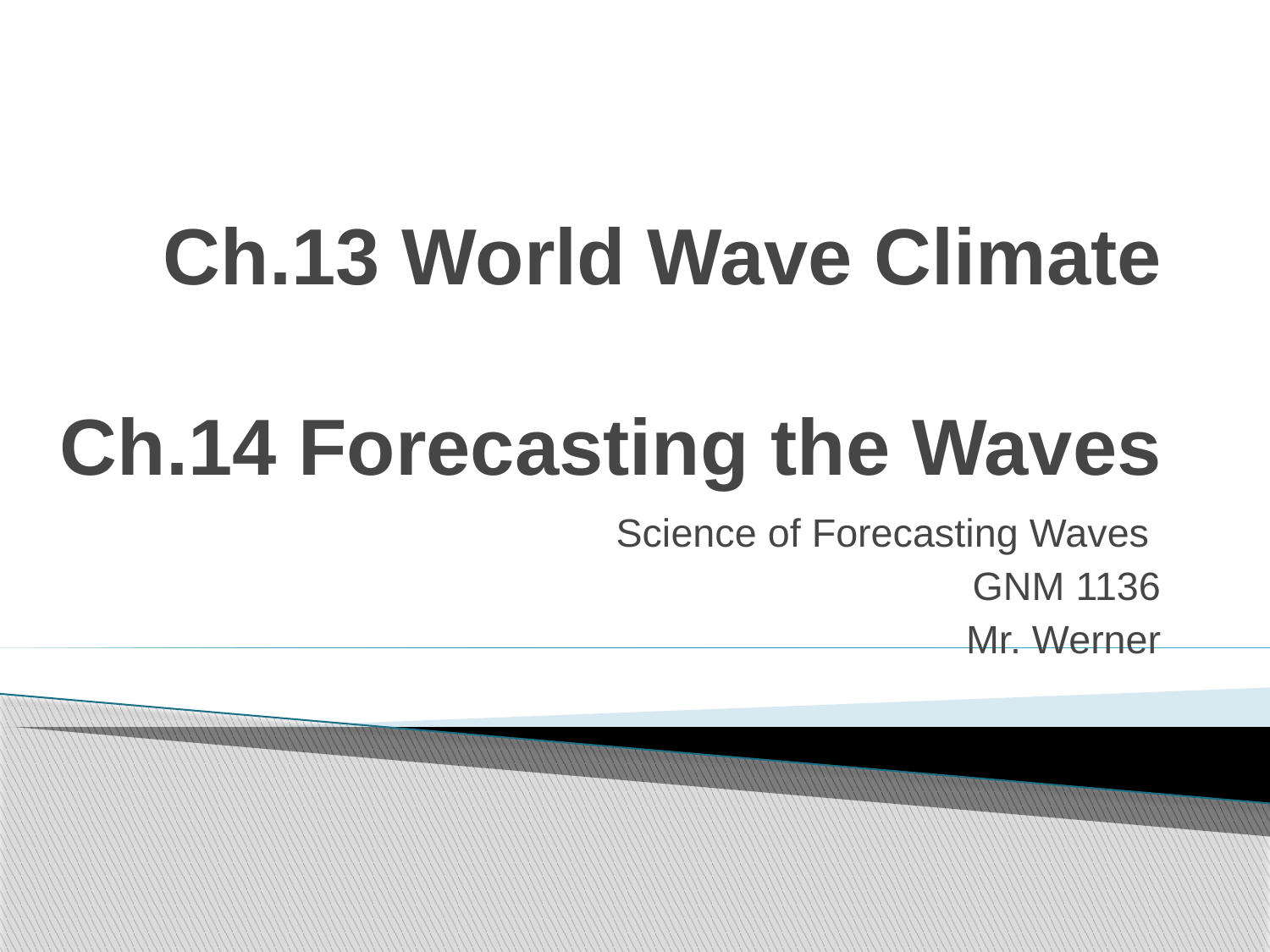

# Ch.13 World Wave Climate Ch.14 Forecasting the Waves
Science of Forecasting Waves
GNM 1136
Mr. Werner